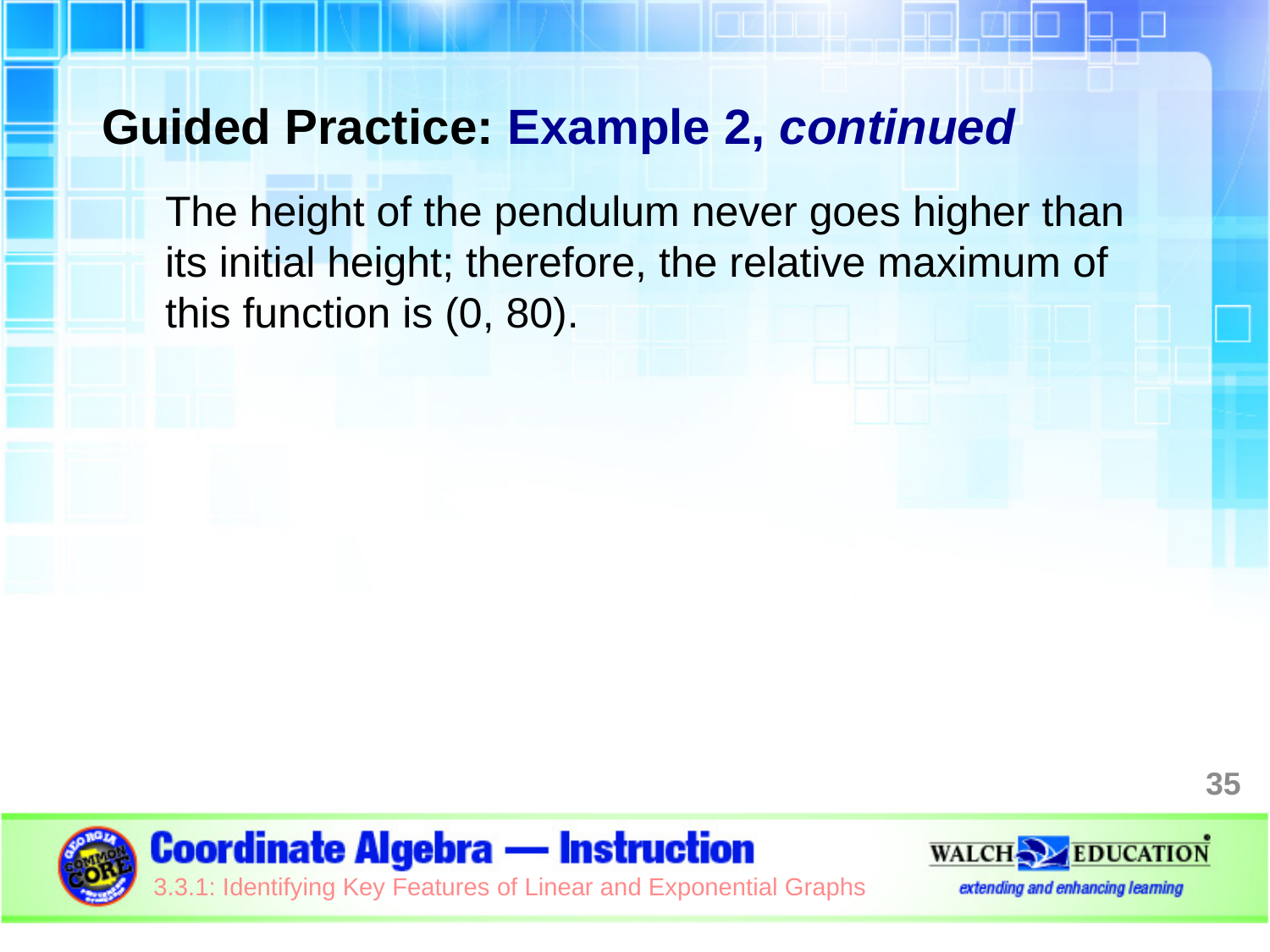

Guided Practice: Example 2, continued
The height of the pendulum never goes higher than its initial height; therefore, the relative maximum of this function is (0, 80).
35
3.3.1: Identifying Key Features of Linear and Exponential Graphs